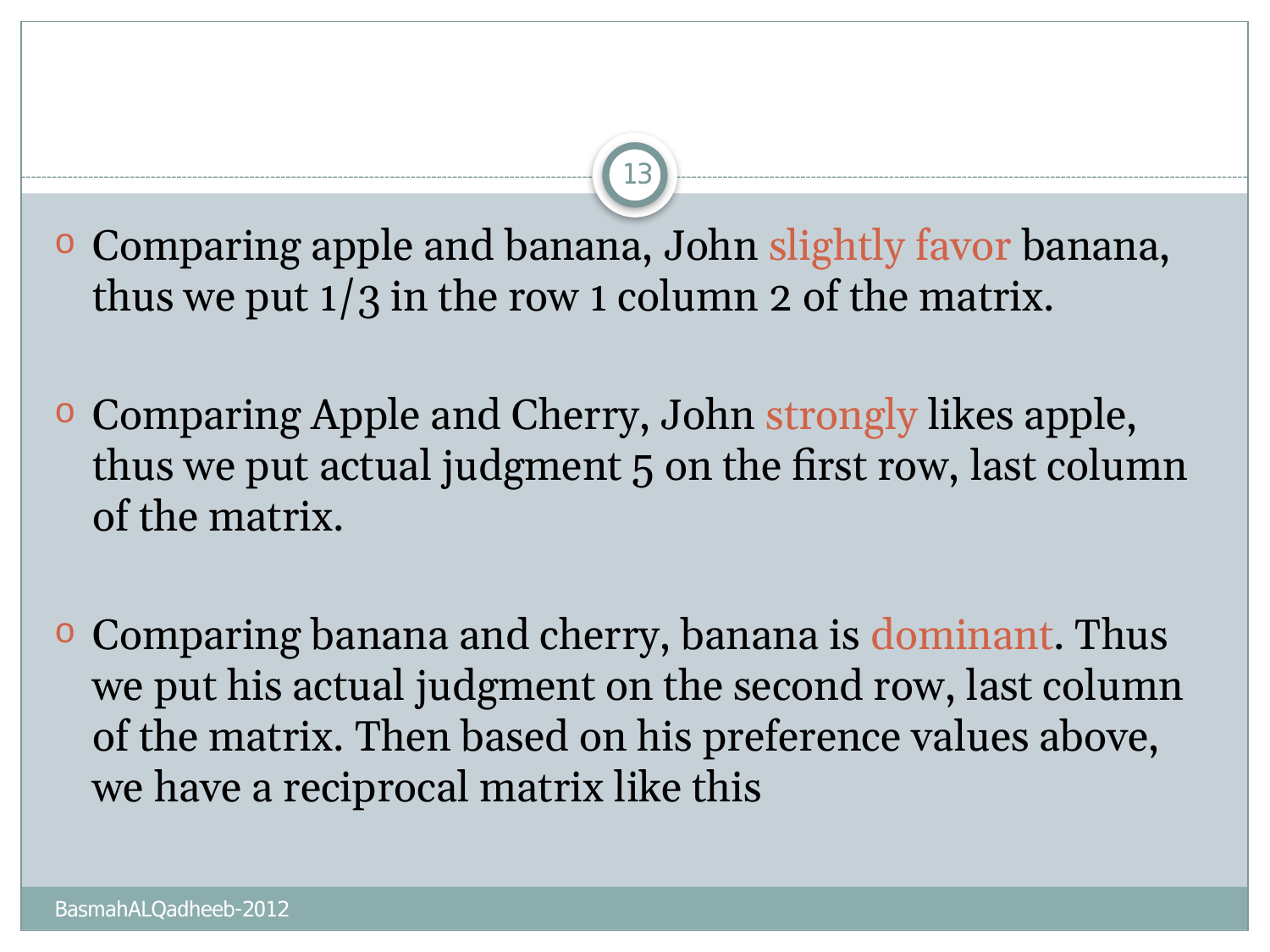

#
13
Comparing apple and banana, John slightly favor banana, thus we put 1/3 in the row 1 column 2 of the matrix.

Comparing Apple and Cherry, John strongly likes apple, thus we put actual judgment 5 on the first row, last column of the matrix.

Comparing banana and cherry, banana is dominant. Thus we put his actual judgment on the second row, last column of the matrix. Then based on his preference values above, we have a reciprocal matrix like this

BasmahALQadheeb-2012